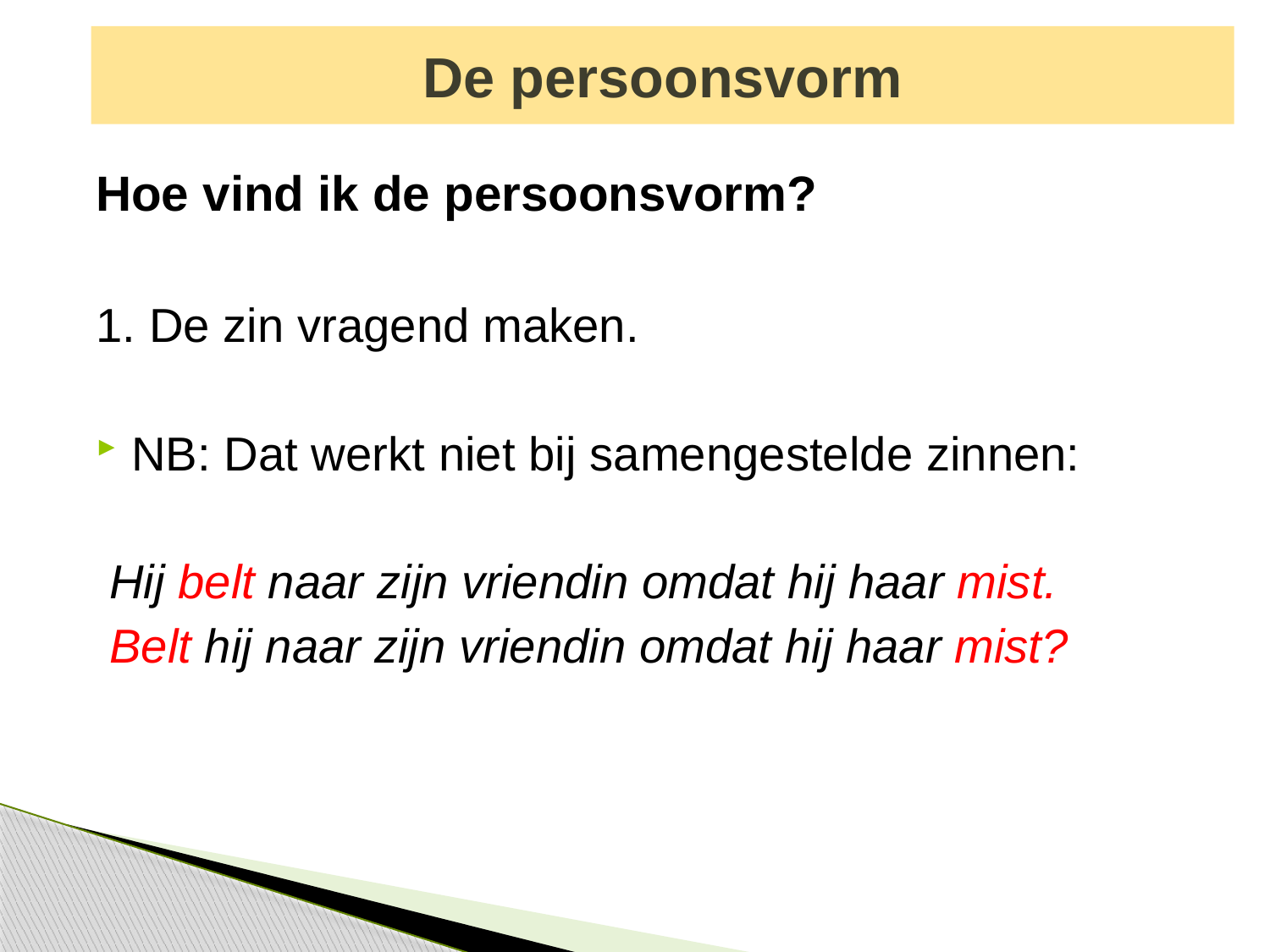

# De persoonsvorm
Hoe vind ik de persoonsvorm?

1. De zin vragend maken.

NB: Dat werkt niet bij samengestelde zinnen:

 Hij belt naar zijn vriendin omdat hij haar mist.
 Belt hij naar zijn vriendin omdat hij haar mist?